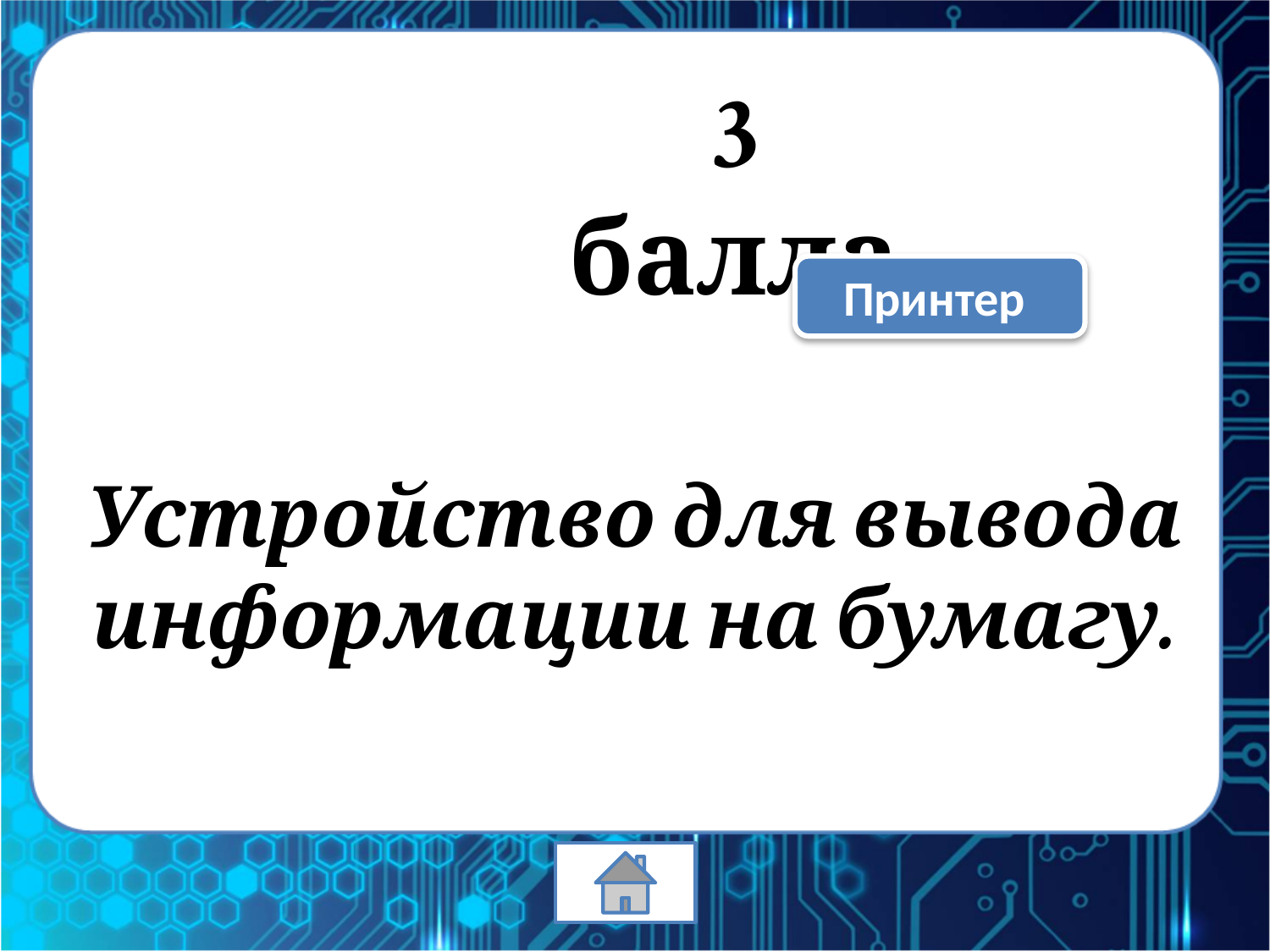

3 балла
Принтер
Устройство для вывода информации на бумагу.